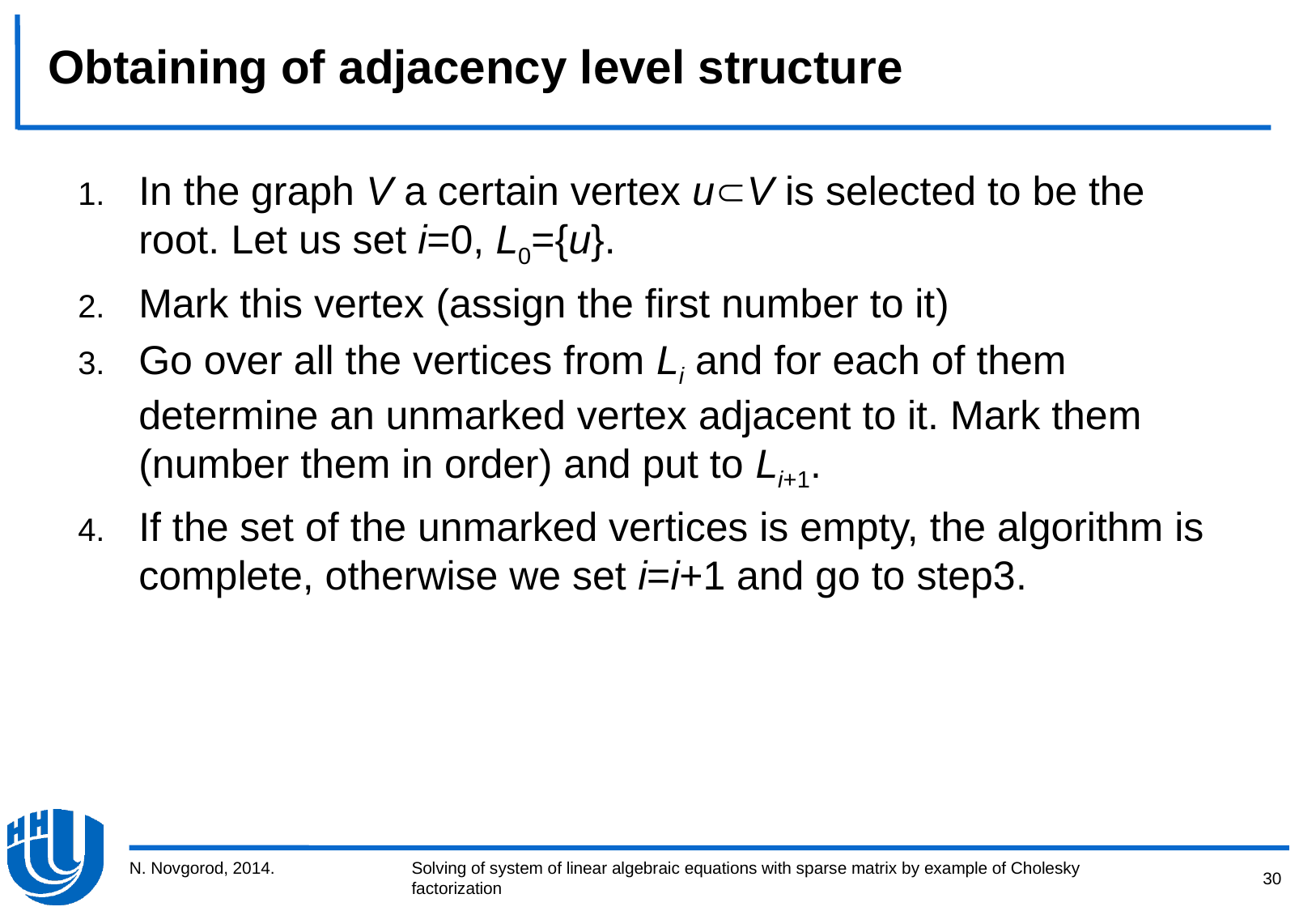

# Obtaining of adjacency level structure
In the graph V a certain vertex u⊂V is selected to be the root. Let us set i=0, L0={u}.
Mark this vertex (assign the first number to it)
Go over all the vertices from Li and for each of them determine an unmarked vertex adjacent to it. Mark them (number them in order) and put to Li+1.
If the set of the unmarked vertices is empty, the algorithm is complete, otherwise we set i=i+1 and go to step3.
N. Novgorod, 2014.

30
Solving of system of linear algebraic equations with sparse matrix by example of Cholesky factorization